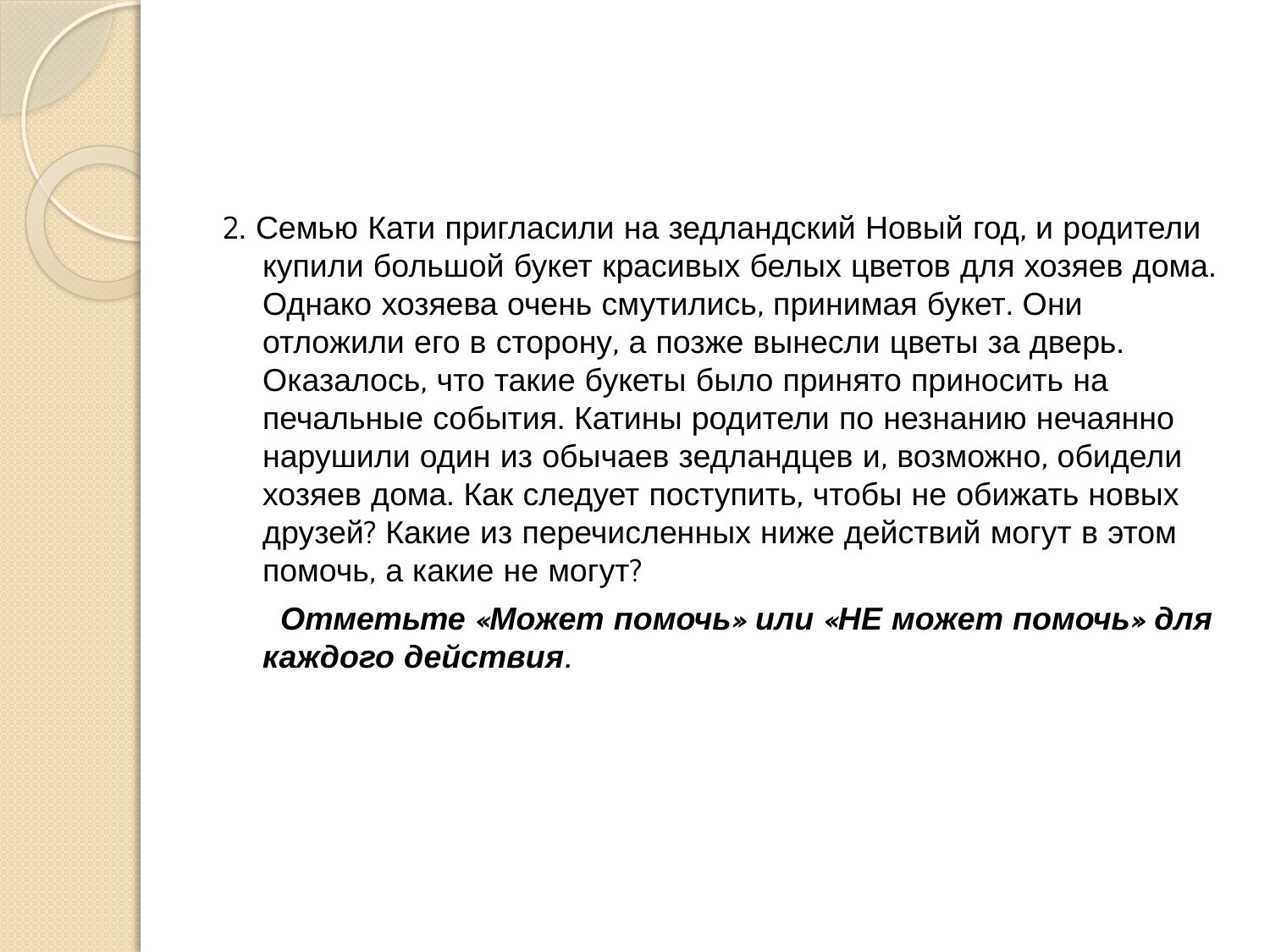

#
2. Семью Кати пригласили на зедландский Новый год, и родители купили большой букет красивых белых цветов для хозяев дома. Однако хозяева очень смутились, принимая букет. Они отложили его в сторону, а позже вынесли цветы за дверь. Оказалось, что такие букеты было принято приносить на печальные события. Катины родители по незнанию нечаянно нарушили один из обычаев зедландцев и, возможно, обидели хозяев дома. Как следует поступить, чтобы не обижать новых друзей? Какие из перечисленных ниже действий могут в этом помочь, а какие не могут?
      Отметьте «Может помочь» или «НЕ может помочь» для каждого действия.